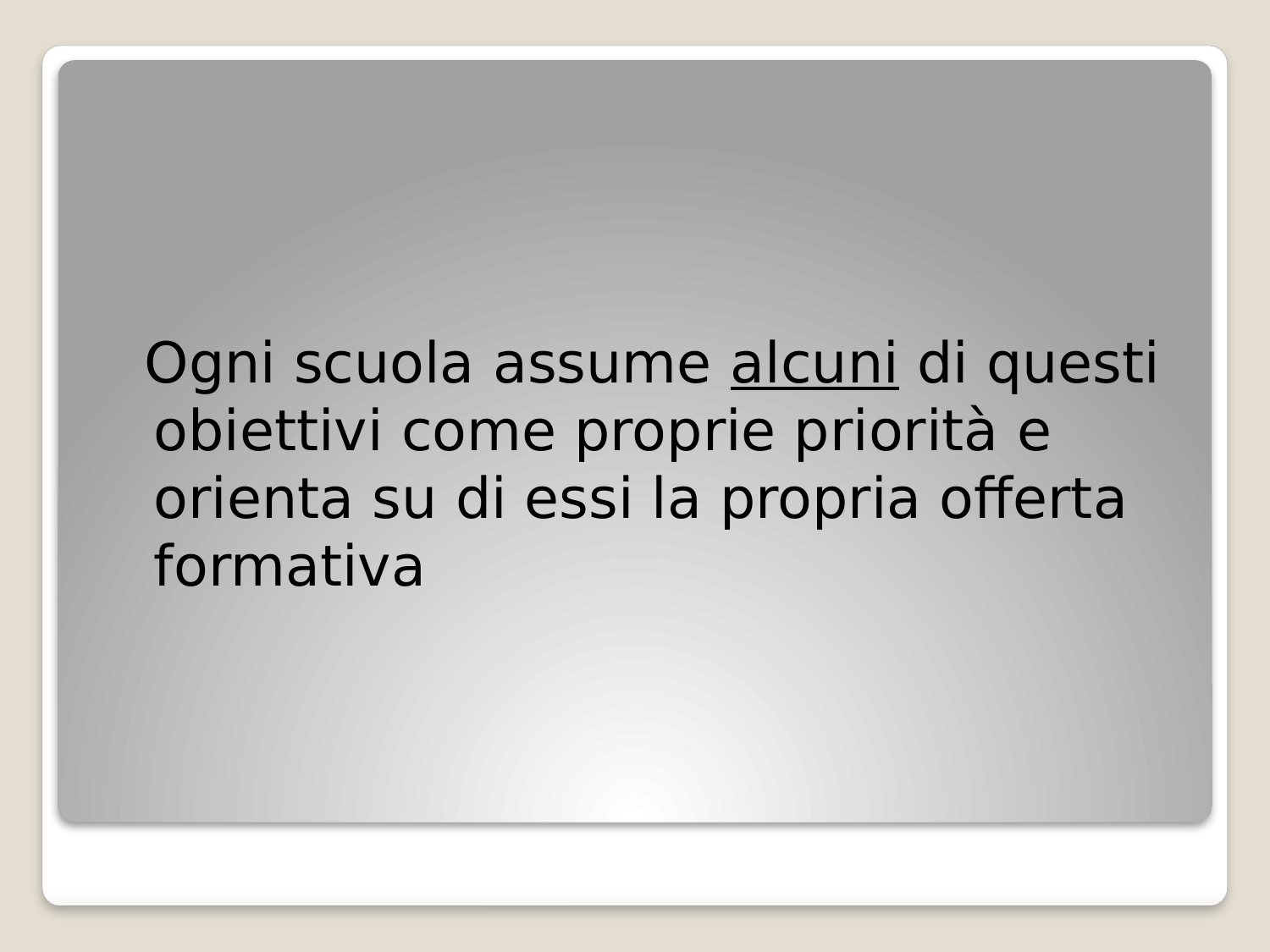

Ogni scuola assume alcuni di questi obiettivi come proprie priorità e orienta su di essi la propria offerta formativa